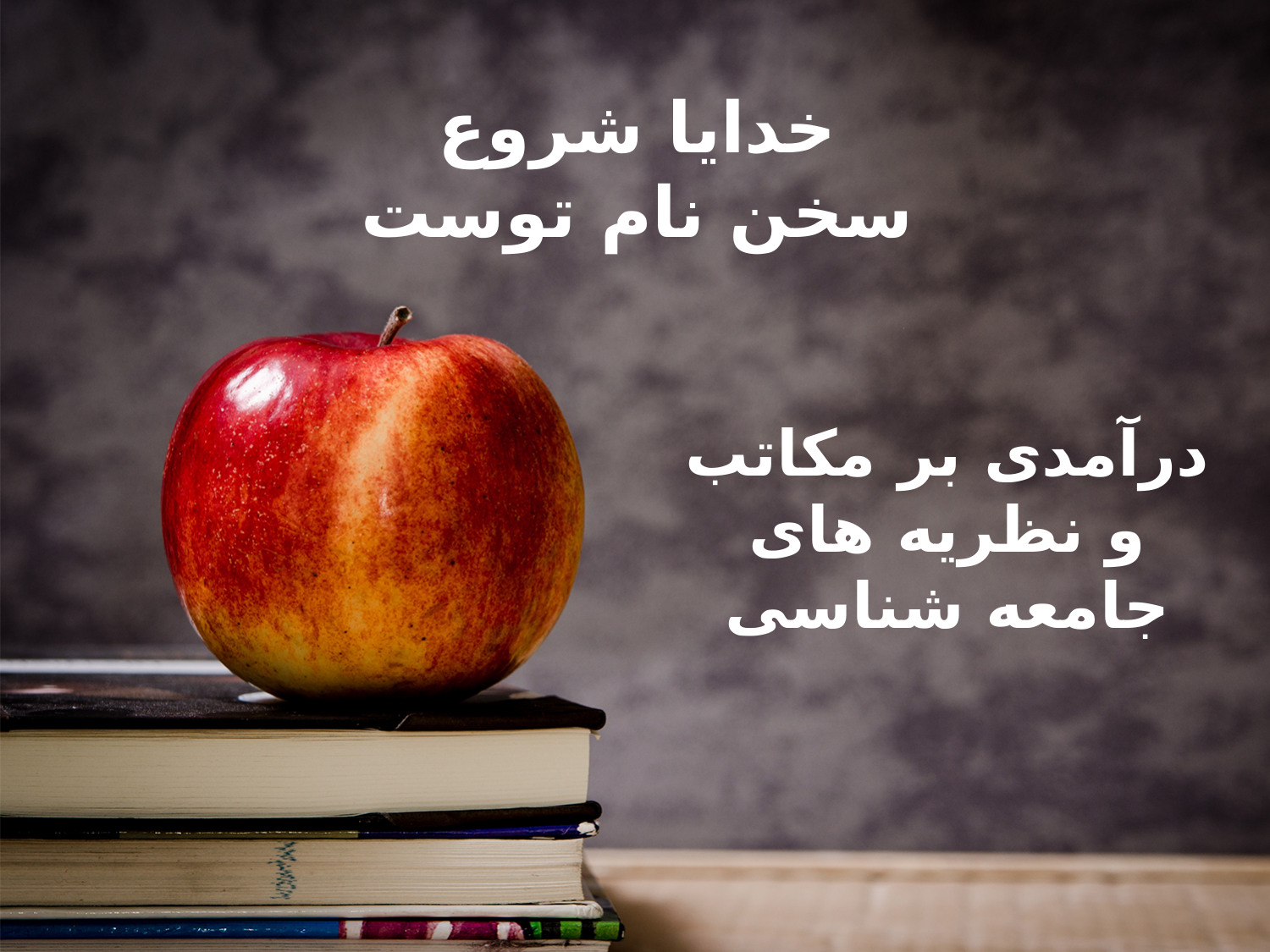

خدایا شروع سخن نام توست
درآمدی بر مکاتب و نظریه های جامعه شناسی